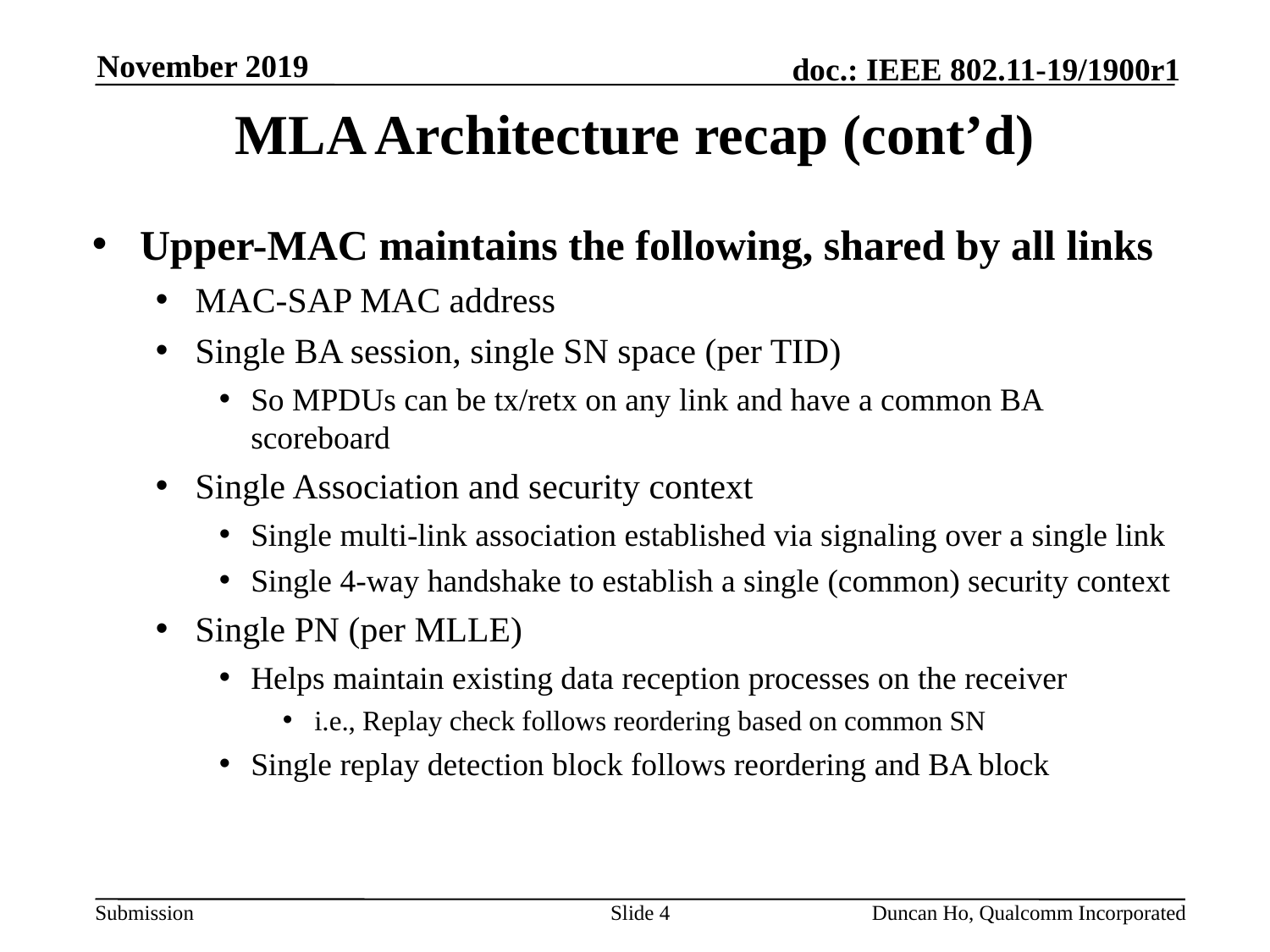

November 2019
# MLA Architecture recap (cont’d)
Upper-MAC maintains the following, shared by all links
MAC-SAP MAC address
Single BA session, single SN space (per TID)
So MPDUs can be tx/retx on any link and have a common BA scoreboard
Single Association and security context
Single multi-link association established via signaling over a single link
Single 4-way handshake to establish a single (common) security context
Single PN (per MLLE)
Helps maintain existing data reception processes on the receiver
i.e., Replay check follows reordering based on common SN
Single replay detection block follows reordering and BA block

Slide 4
Duncan Ho, Qualcomm Incorporated